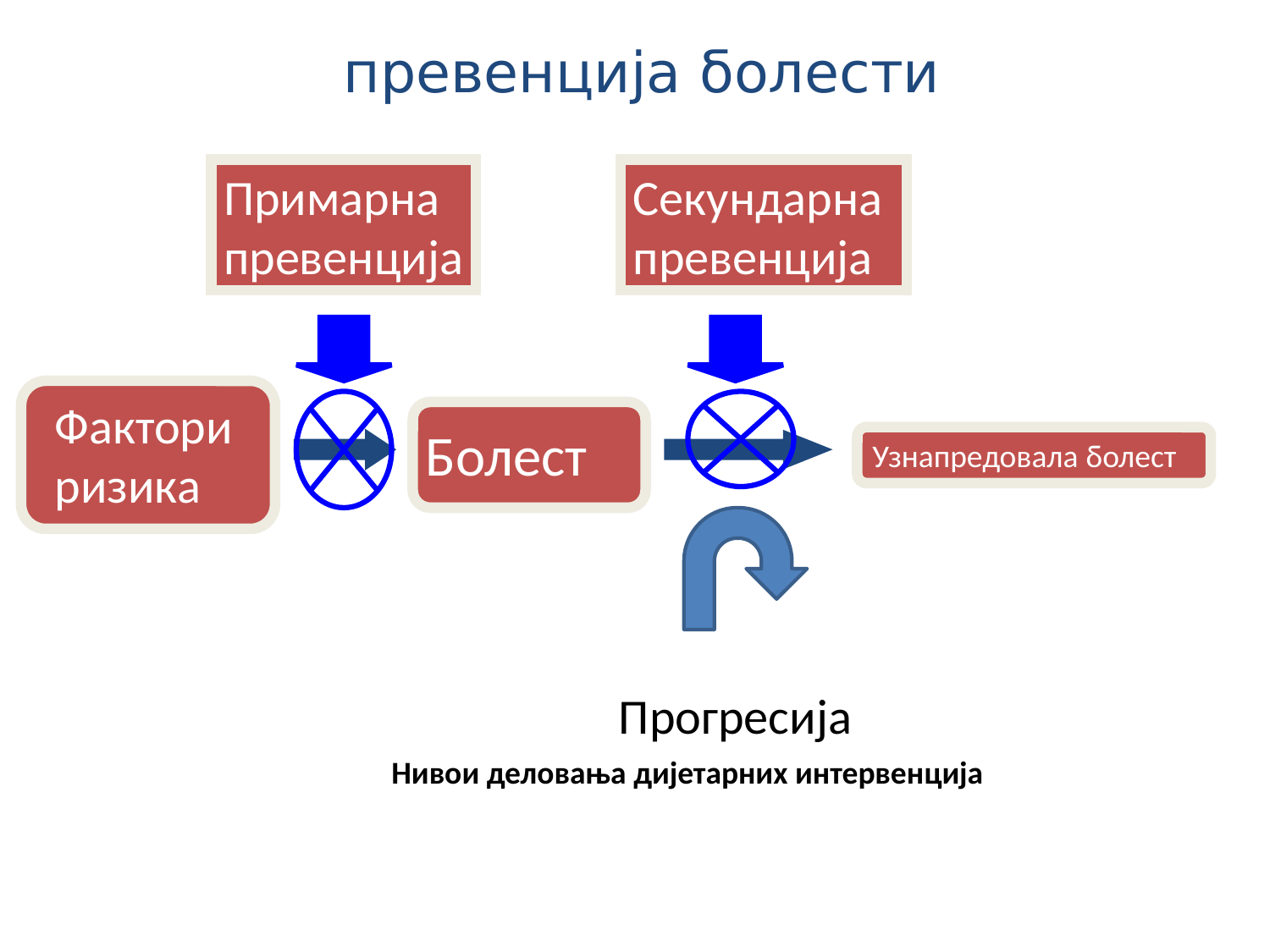

превенцијa болести
Примарна
превенција
Секундарна
превенција

Фактори ризика

Узнапредовала болест
Болест

Прогресија
		Нивои деловања дијетарних интервенција